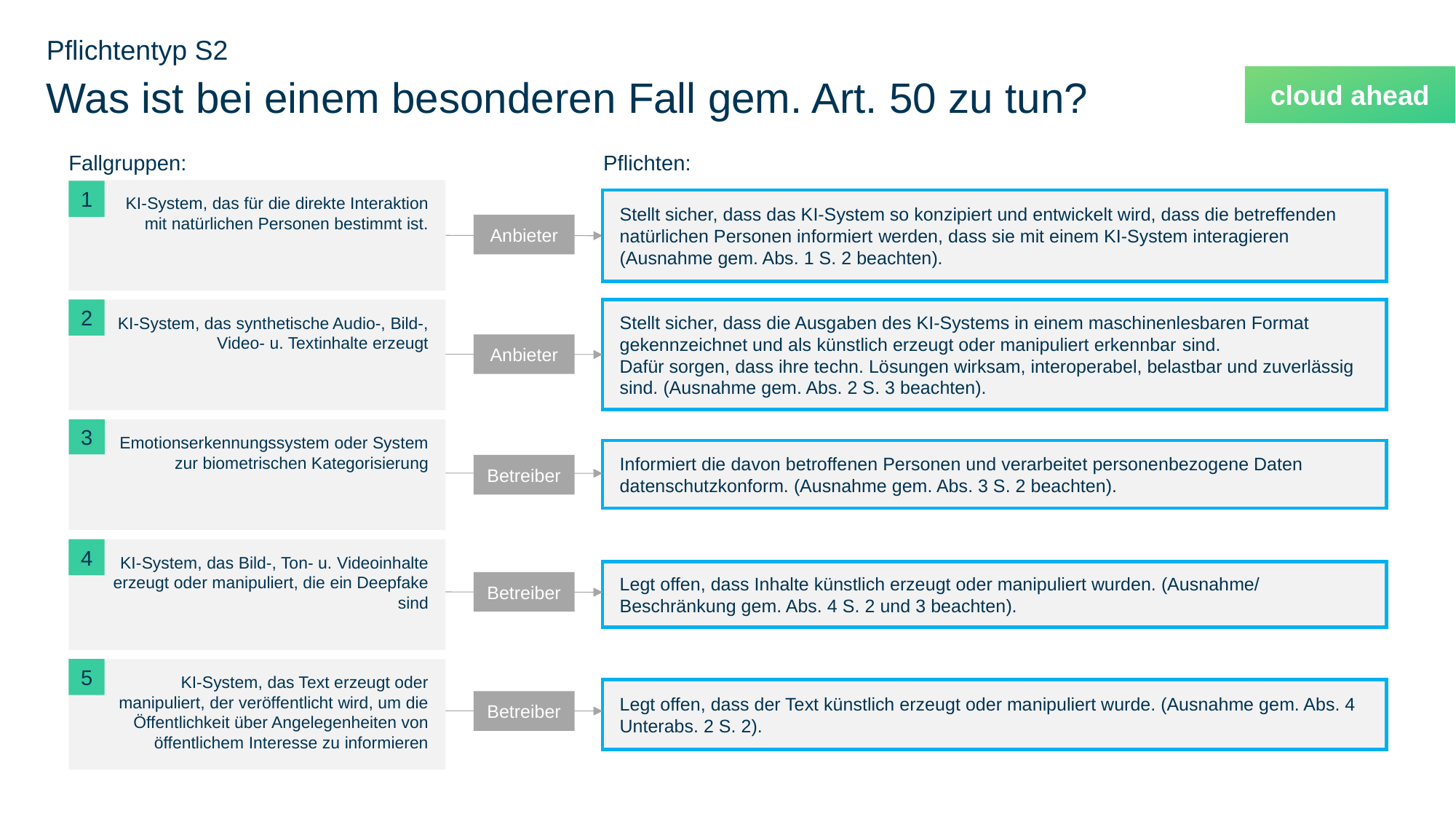

Pflichtentyp S2
Was ist bei einem besonderen Fall gem. Art. 50 zu tun?
Fallgruppen:
Pflichten:
KI-System, das für die direkte Interaktion mit natürlichen Personen bestimmt ist.
1
Stellt sicher, dass das KI-System so konzipiert und entwickelt wird, dass die betreffenden natürlichen Personen informiert werden, dass sie mit einem KI-System interagieren (Ausnahme gem. Abs. 1 S. 2 beachten).
Anbieter
2
Stellt sicher, dass die Ausgaben des KI-Systems in einem maschinenlesbaren Format gekennzeichnet und als künstlich erzeugt oder manipuliert erkennbar sind.
Dafür sorgen, dass ihre techn. Lösungen wirksam, interoperabel, belastbar und zuverlässig sind. (Ausnahme gem. Abs. 2 S. 3 beachten).
KI-System, das synthetische Audio-, Bild-, Video- u. Textinhalte erzeugt
Anbieter
3
Emotionserkennungssystem oder System zur biometrischen Kategorisierung
Informiert die davon betroffenen Personen und verarbeitet personenbezogene Daten datenschutzkonform. (Ausnahme gem. Abs. 3 S. 2 beachten).
Betreiber
KI-System, das Bild-, Ton- u. Videoinhalte erzeugt oder manipuliert, die ein Deepfake sind
4
Legt offen, dass Inhalte künstlich erzeugt oder manipuliert wurden. (Ausnahme/ Beschränkung gem. Abs. 4 S. 2 und 3 beachten).
Betreiber
5
KI-System, das Text erzeugt oder manipuliert, der veröffentlicht wird, um die Öffentlichkeit über Angelegenheiten von öffentlichem Interesse zu informieren
Legt offen, dass der Text künstlich erzeugt oder manipuliert wurde. (Ausnahme gem. Abs. 4 Unterabs. 2 S. 2).
Betreiber